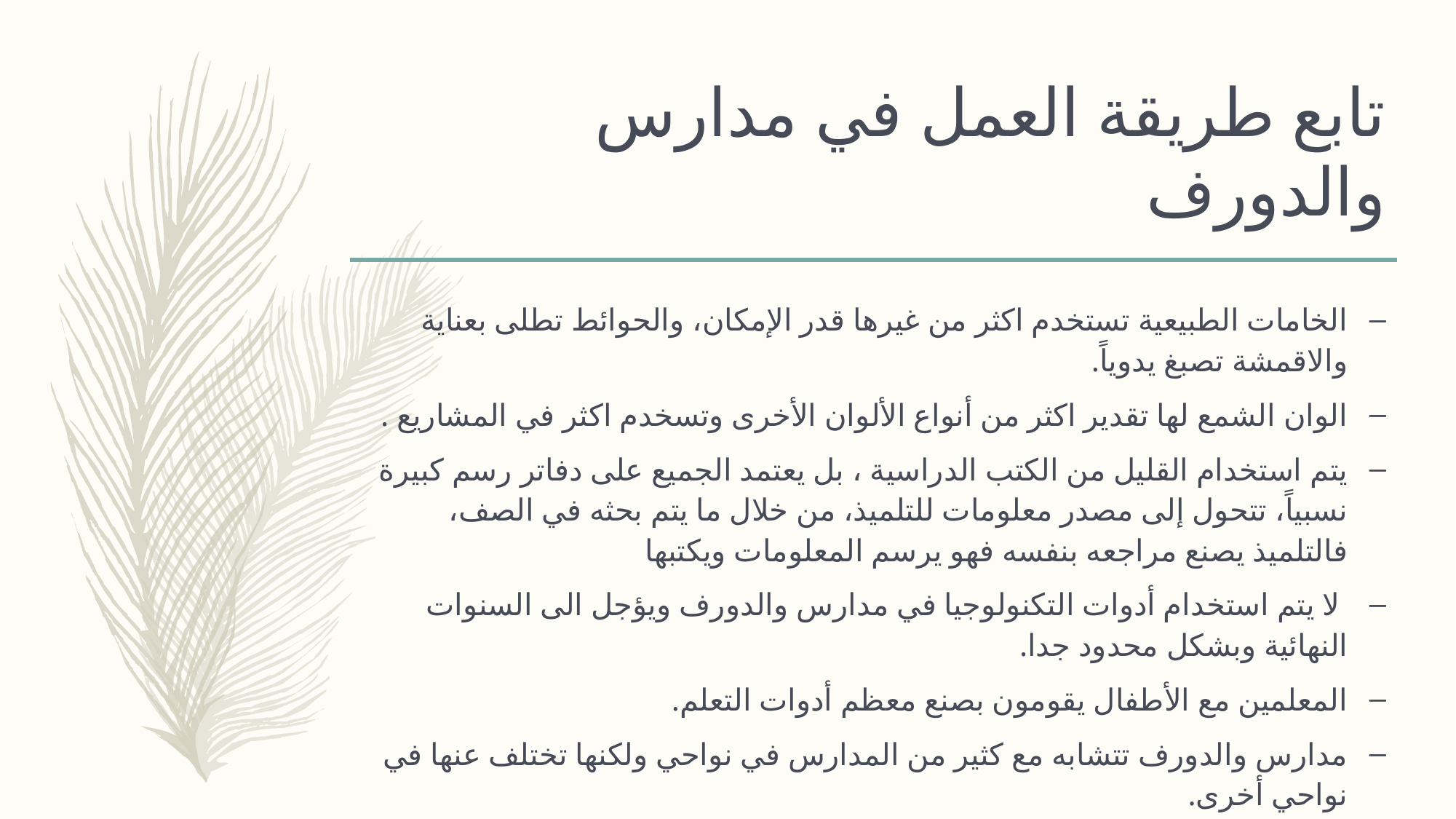

# تابع طريقة العمل في مدارس والدورف
الخامات الطبيعية تستخدم اكثر من غيرها قدر الإمكان، والحوائط تطلى بعناية والاقمشة تصبغ يدوياً.
الوان الشمع لها تقدير اكثر من أنواع الألوان الأخرى وتسخدم اكثر في المشاريع .
يتم استخدام القليل من الكتب الدراسية ، بل يعتمد الجميع على دفاتر رسم كبيرة نسبياً، تتحول إلى مصدر معلومات للتلميذ، من خلال ما يتم بحثه في الصف، فالتلميذ يصنع مراجعه بنفسه فهو يرسم المعلومات ويكتبها
 لا يتم استخدام أدوات التكنولوجيا في مدارس والدورف ويؤجل الى السنوات النهائية وبشكل محدود جدا.
المعلمين مع الأطفال يقومون بصنع معظم أدوات التعلم.
مدارس والدورف تتشابه مع كثير من المدارس في نواحي ولكنها تختلف عنها في نواحي أخرى.